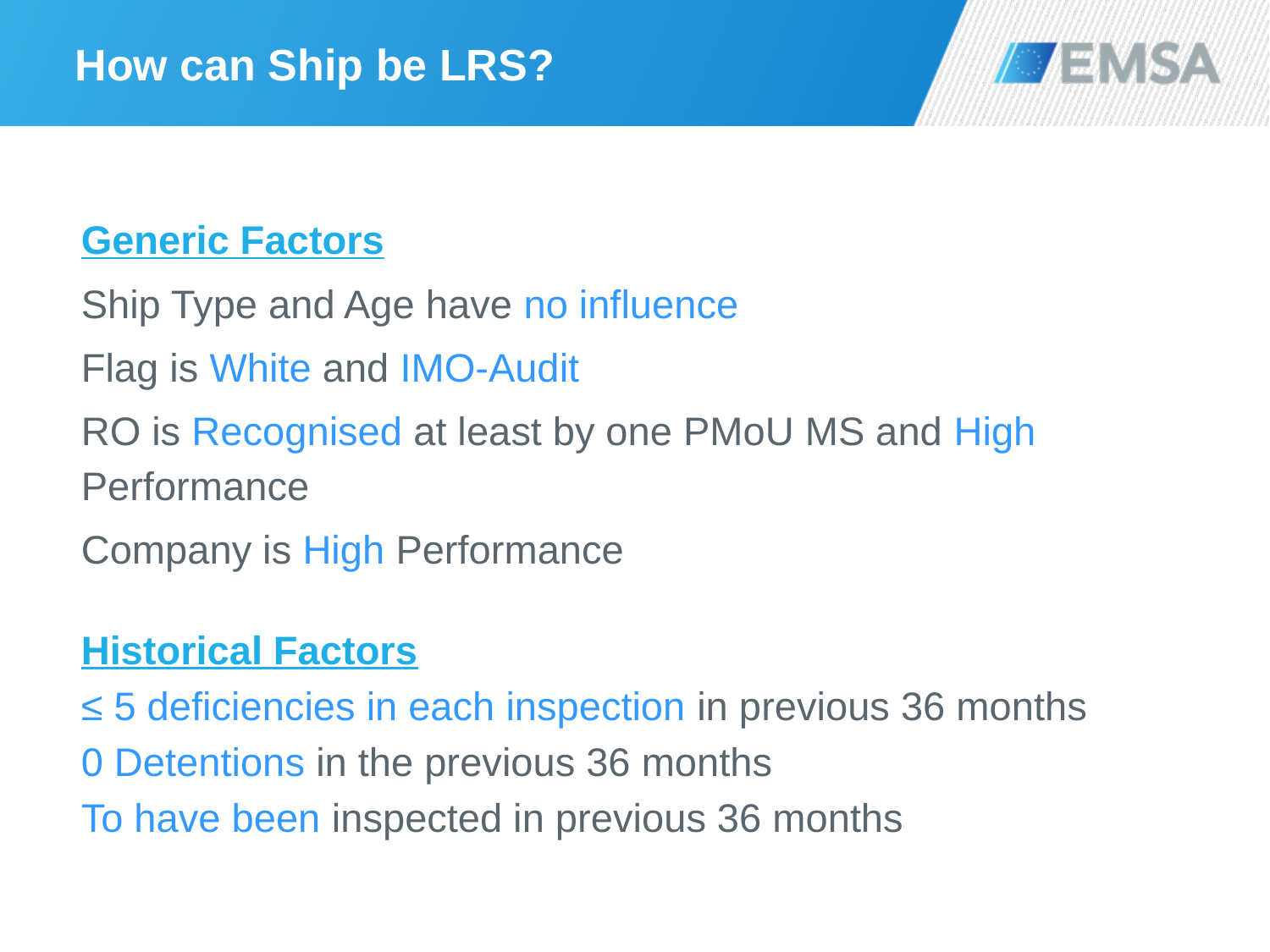

# How can Ship be LRS?
Generic Factors
Ship Type and Age have no influence
Flag is White and IMO-Audit
RO is Recognised at least by one PMoU MS and High Performance
Company is High Performance
Historical Factors
≤ 5 deficiencies in each inspection in previous 36 months
0 Detentions in the previous 36 months
To have been inspected in previous 36 months
15